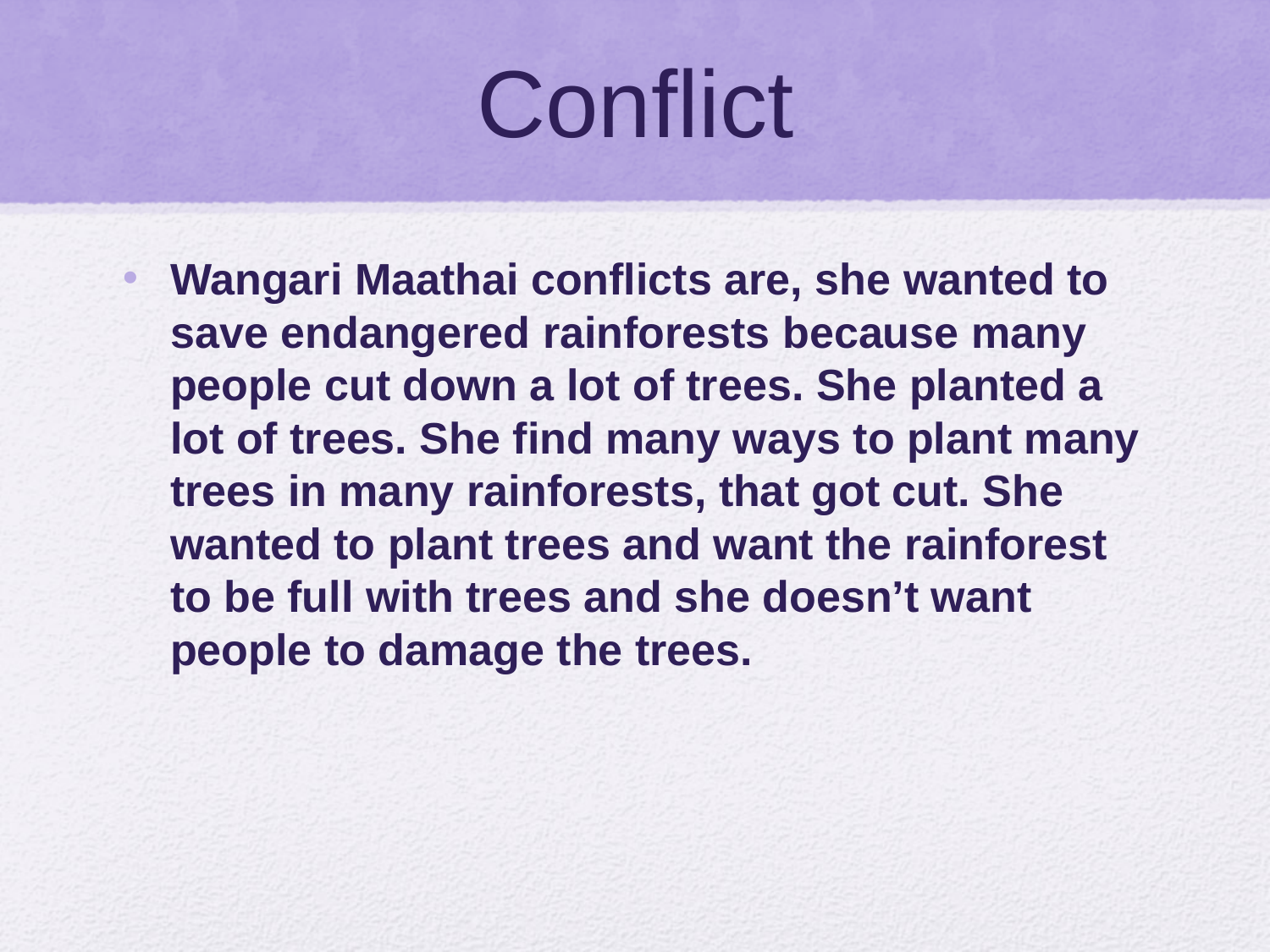

# Conflict
Wangari Maathai conflicts are, she wanted to save endangered rainforests because many people cut down a lot of trees. She planted a lot of trees. She find many ways to plant many trees in many rainforests, that got cut. She wanted to plant trees and want the rainforest to be full with trees and she doesn’t want people to damage the trees.